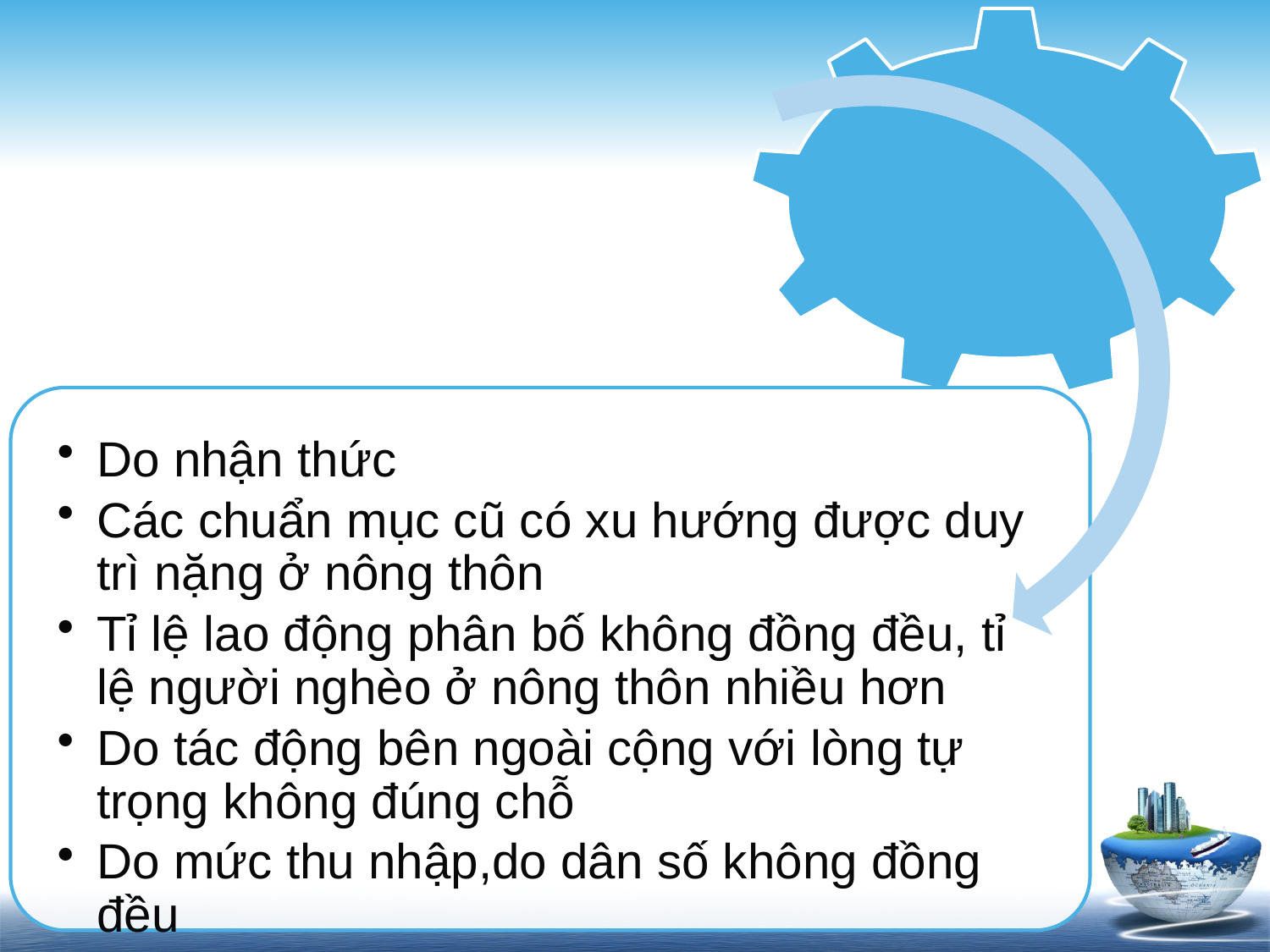

Do nhận thức
Các chuẩn mục cũ có xu hướng được duy trì nặng ở nông thôn
Tỉ lệ lao động phân bố không đồng đều, tỉ lệ người nghèo ở nông thôn nhiều hơn
Do tác động bên ngoài cộng với lòng tự trọng không đúng chỗ
Do mức thu nhập,do dân số không đồng đều